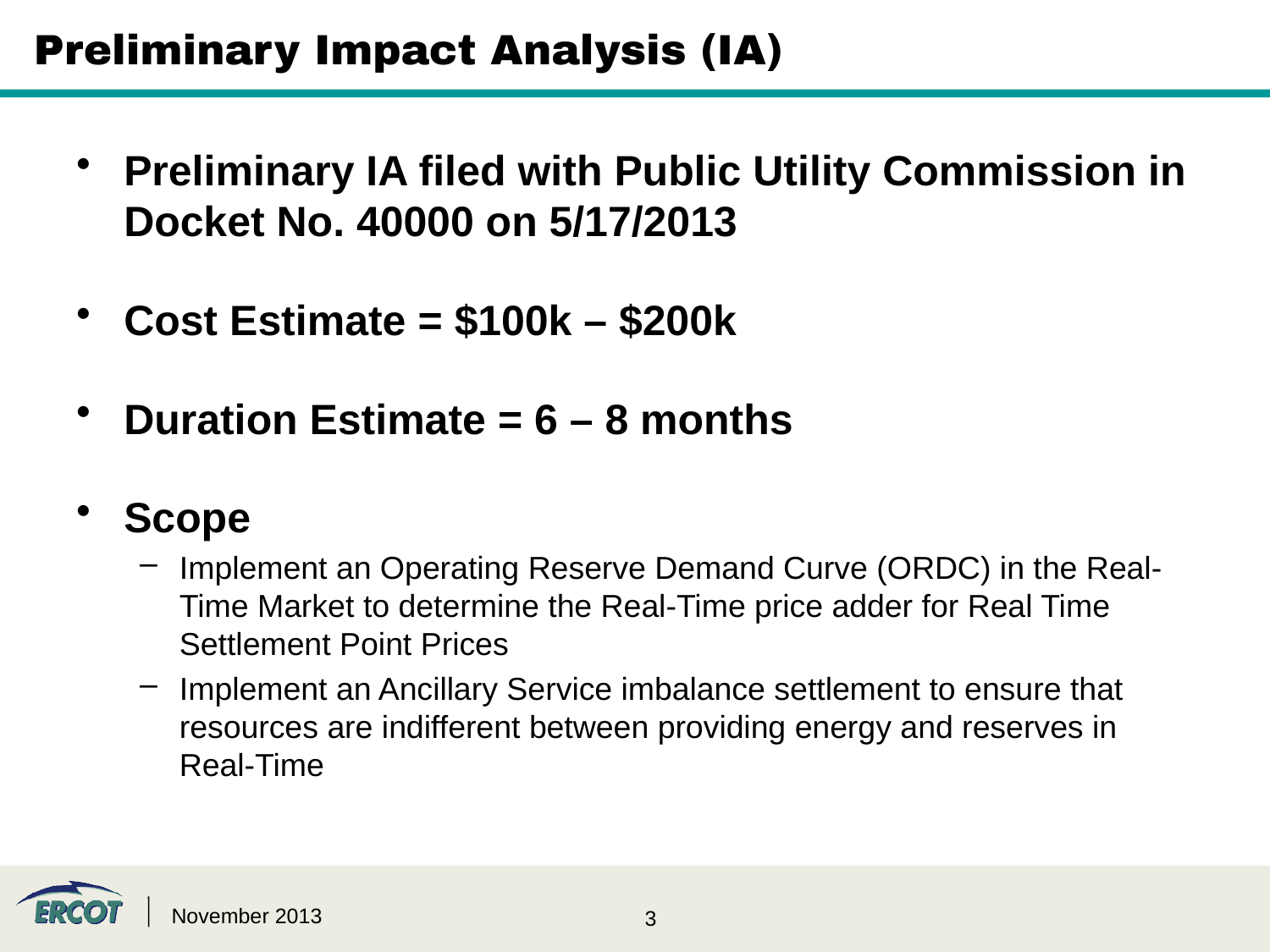

# Preliminary Impact Analysis (IA)
Preliminary IA filed with Public Utility Commission in Docket No. 40000 on 5/17/2013

Cost Estimate = $100k – $200k

Duration Estimate = 6 – 8 months

Scope
Implement an Operating Reserve Demand Curve (ORDC) in the Real-Time Market to determine the Real-Time price adder for Real Time Settlement Point Prices
Implement an Ancillary Service imbalance settlement to ensure that resources are indifferent between providing energy and reserves in Real-Time
November 2013